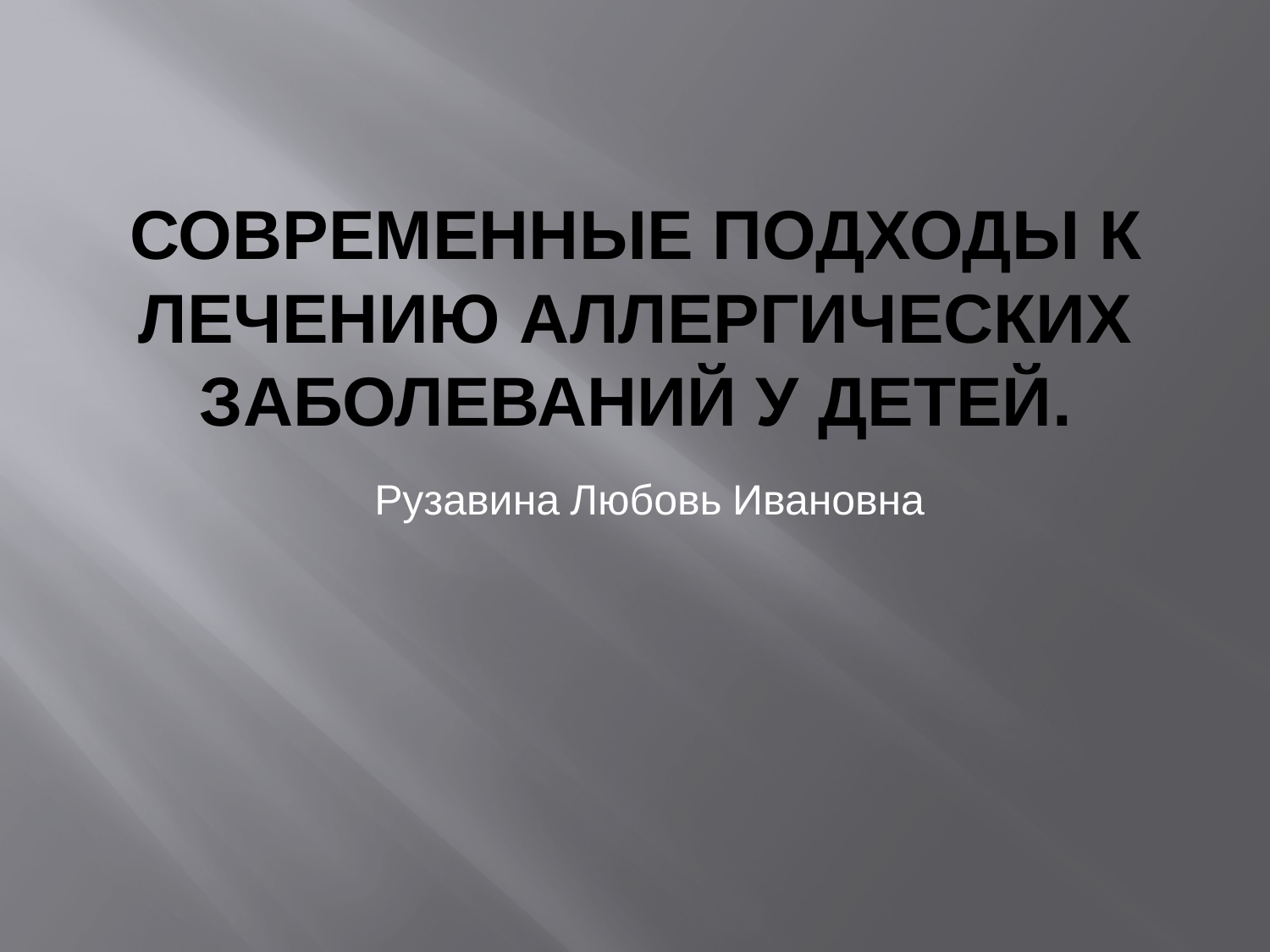

# Современные подходы к лечению аллергических заболеваний у детей.
Рузавина Любовь Ивановна